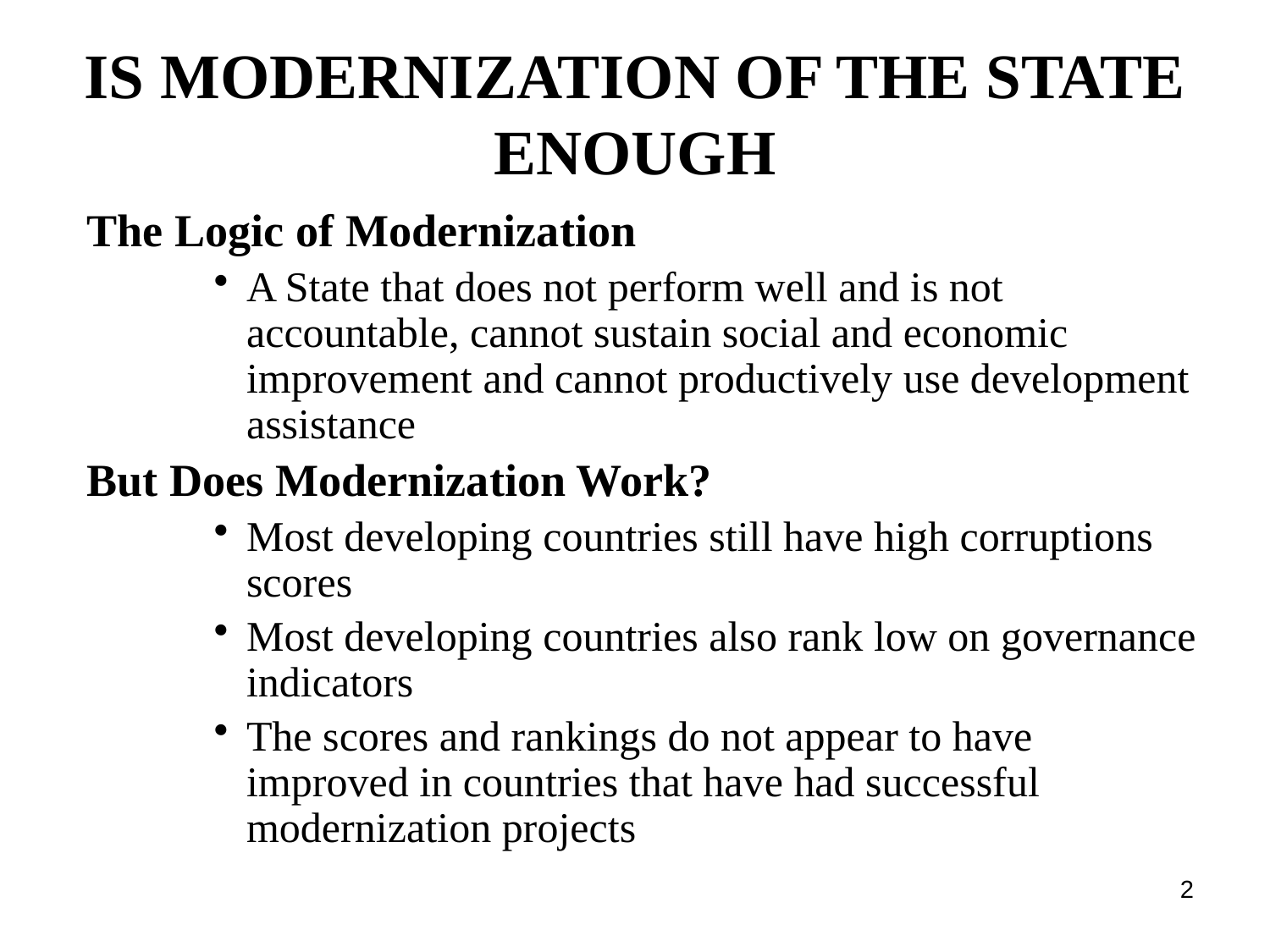

# IS MODERNIZATION OF THE STATE ENOUGH
The Logic of Modernization
A State that does not perform well and is not accountable, cannot sustain social and economic improvement and cannot productively use development assistance
But Does Modernization Work?
Most developing countries still have high corruptions scores
Most developing countries also rank low on governance indicators
The scores and rankings do not appear to have improved in countries that have had successful modernization projects
2